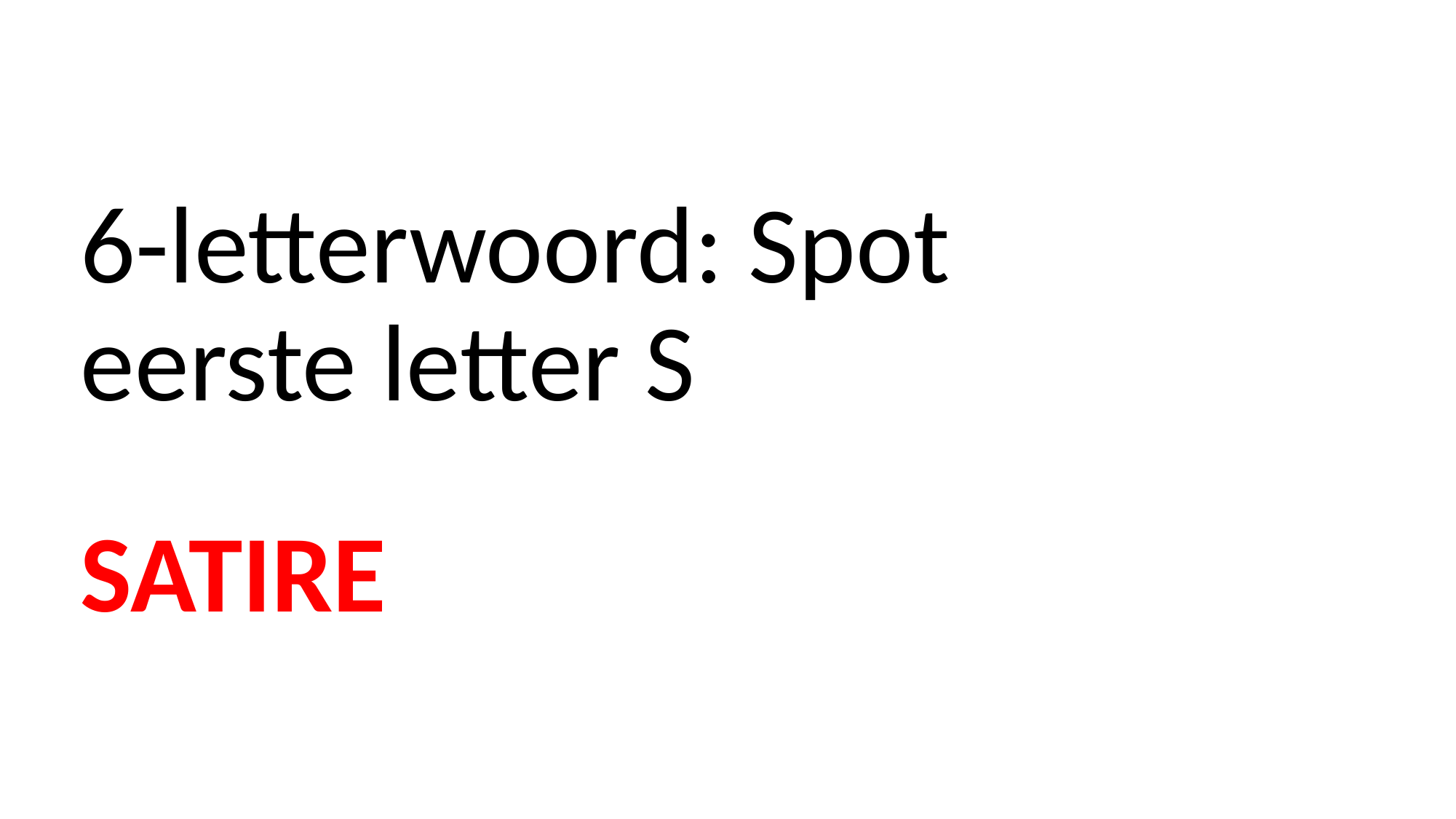

# 6-letterwoord: Spot eerste letter S
SATIRE